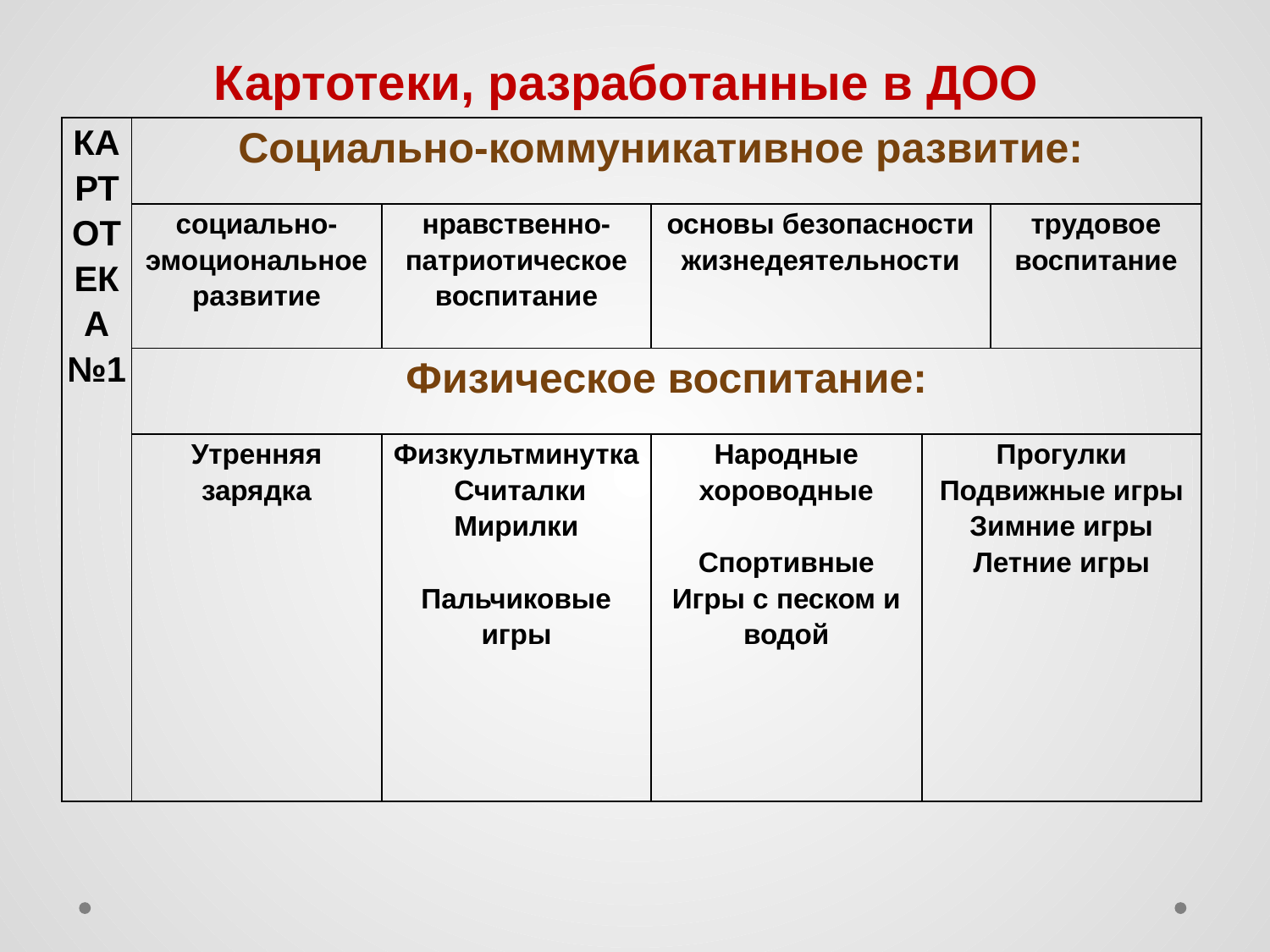

# Картотеки, разработанные в ДОО
| КАРТОТЕКА №1 | Социально-коммуникативное развитие: |  |  |  |  |
| --- | --- | --- | --- | --- | --- |
|  | социально-эмоциональное развитие | нравственно-патриотическое воспитание | основы безопасности жизнедеятельности |  | трудовое воспитание |
|  | Физическое воспитание: |  |  |  |  |
|  | Утренняя зарядка | Физкультминутка  Считалки Мирилки Пальчиковые игры | Народные хороводные Спортивные Игры с песком и водой | Прогулки Подвижные игры Зимние игры Летние игры |  |